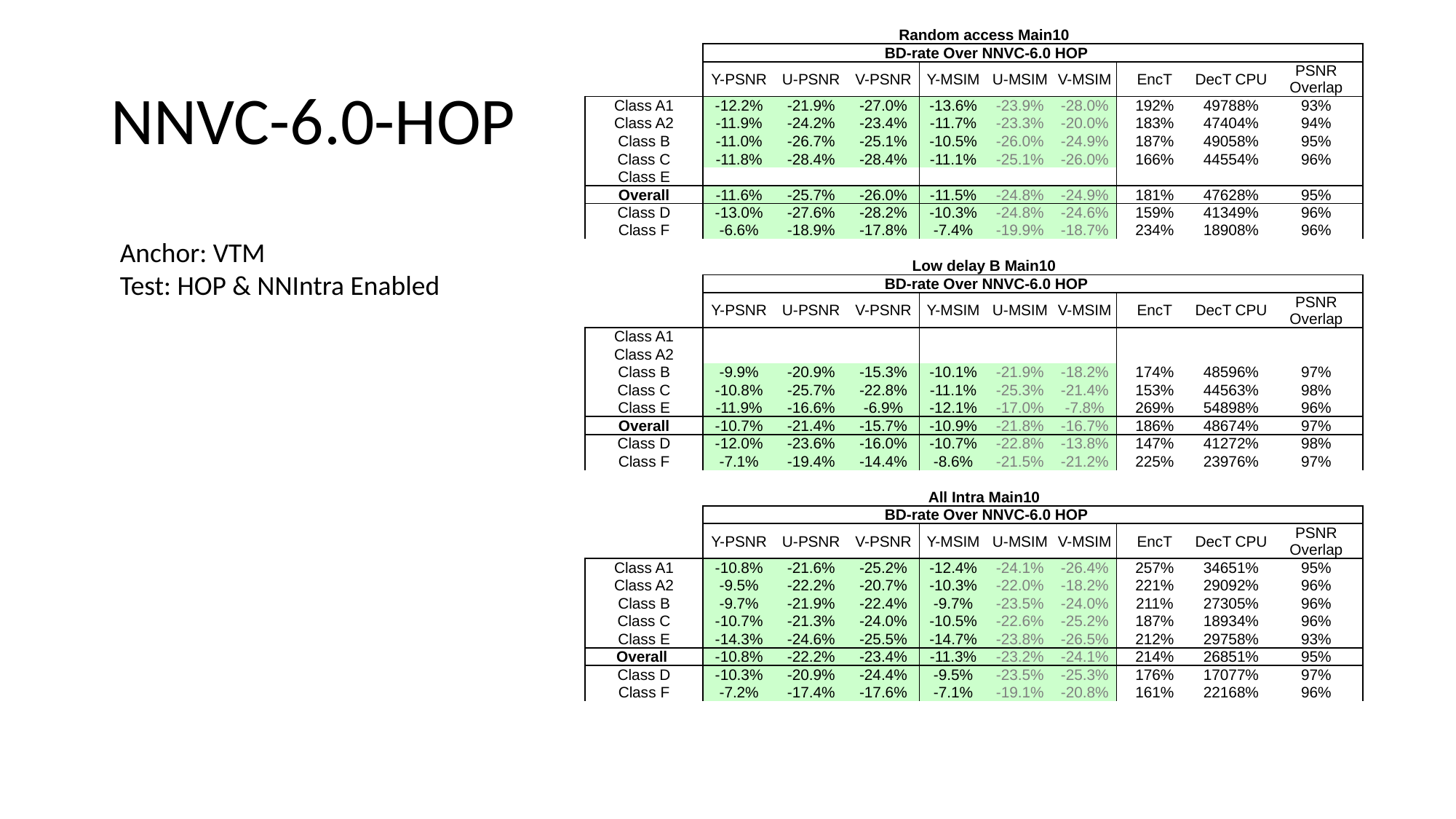

|  | Random access Main10 |  |  |  |  |  |  |  |  |
| --- | --- | --- | --- | --- | --- | --- | --- | --- | --- |
|  | BD-rate Over NNVC-6.0 HOP |  |  |  |  |  |  |  |  |
|  | Y-PSNR | U-PSNR | V-PSNR | Y-MSIM | U-MSIM | V-MSIM | EncT | DecT CPU | PSNR Overlap |
| Class A1 | -12.2% | -21.9% | -27.0% | -13.6% | -23.9% | -28.0% | 192% | 49788% | 93% |
| Class A2 | -11.9% | -24.2% | -23.4% | -11.7% | -23.3% | -20.0% | 183% | 47404% | 94% |
| Class B | -11.0% | -26.7% | -25.1% | -10.5% | -26.0% | -24.9% | 187% | 49058% | 95% |
| Class C | -11.8% | -28.4% | -28.4% | -11.1% | -25.1% | -26.0% | 166% | 44554% | 96% |
| Class E |  |  |  |  |  |  |  |  |  |
| Overall | -11.6% | -25.7% | -26.0% | -11.5% | -24.8% | -24.9% | 181% | 47628% | 95% |
| Class D | -13.0% | -27.6% | -28.2% | -10.3% | -24.8% | -24.6% | 159% | 41349% | 96% |
| Class F | -6.6% | -18.9% | -17.8% | -7.4% | -19.9% | -18.7% | 234% | 18908% | 96% |
|  |  |  |  |  |  |  |  |  |  |
|  | Low delay B Main10 |  |  |  |  |  |  |  |  |
|  | BD-rate Over NNVC-6.0 HOP |  |  |  |  |  |  |  |  |
|  | Y-PSNR | U-PSNR | V-PSNR | Y-MSIM | U-MSIM | V-MSIM | EncT | DecT CPU | PSNR Overlap |
| Class A1 |  |  |  |  |  |  |  |  |  |
| Class A2 |  |  |  |  |  |  |  |  |  |
| Class B | -9.9% | -20.9% | -15.3% | -10.1% | -21.9% | -18.2% | 174% | 48596% | 97% |
| Class C | -10.8% | -25.7% | -22.8% | -11.1% | -25.3% | -21.4% | 153% | 44563% | 98% |
| Class E | -11.9% | -16.6% | -6.9% | -12.1% | -17.0% | -7.8% | 269% | 54898% | 96% |
| Overall | -10.7% | -21.4% | -15.7% | -10.9% | -21.8% | -16.7% | 186% | 48674% | 97% |
| Class D | -12.0% | -23.6% | -16.0% | -10.7% | -22.8% | -13.8% | 147% | 41272% | 98% |
| Class F | -7.1% | -19.4% | -14.4% | -8.6% | -21.5% | -21.2% | 225% | 23976% | 97% |
|  |  |  |  |  |  |  |  |  |  |
|  | All Intra Main10 |  |  |  |  |  |  |  |  |
|  | BD-rate Over NNVC-6.0 HOP |  |  |  |  |  |  |  |  |
|  | Y-PSNR | U-PSNR | V-PSNR | Y-MSIM | U-MSIM | V-MSIM | EncT | DecT CPU | PSNR Overlap |
| Class A1 | -10.8% | -21.6% | -25.2% | -12.4% | -24.1% | -26.4% | 257% | 34651% | 95% |
| Class A2 | -9.5% | -22.2% | -20.7% | -10.3% | -22.0% | -18.2% | 221% | 29092% | 96% |
| Class B | -9.7% | -21.9% | -22.4% | -9.7% | -23.5% | -24.0% | 211% | 27305% | 96% |
| Class C | -10.7% | -21.3% | -24.0% | -10.5% | -22.6% | -25.2% | 187% | 18934% | 96% |
| Class E | -14.3% | -24.6% | -25.5% | -14.7% | -23.8% | -26.5% | 212% | 29758% | 93% |
| Overall | -10.8% | -22.2% | -23.4% | -11.3% | -23.2% | -24.1% | 214% | 26851% | 95% |
| Class D | -10.3% | -20.9% | -24.4% | -9.5% | -23.5% | -25.3% | 176% | 17077% | 97% |
| Class F | -7.2% | -17.4% | -17.6% | -7.1% | -19.1% | -20.8% | 161% | 22168% | 96% |
# NNVC-6.0-HOP
Anchor: VTM
Test: HOP & NNIntra Enabled